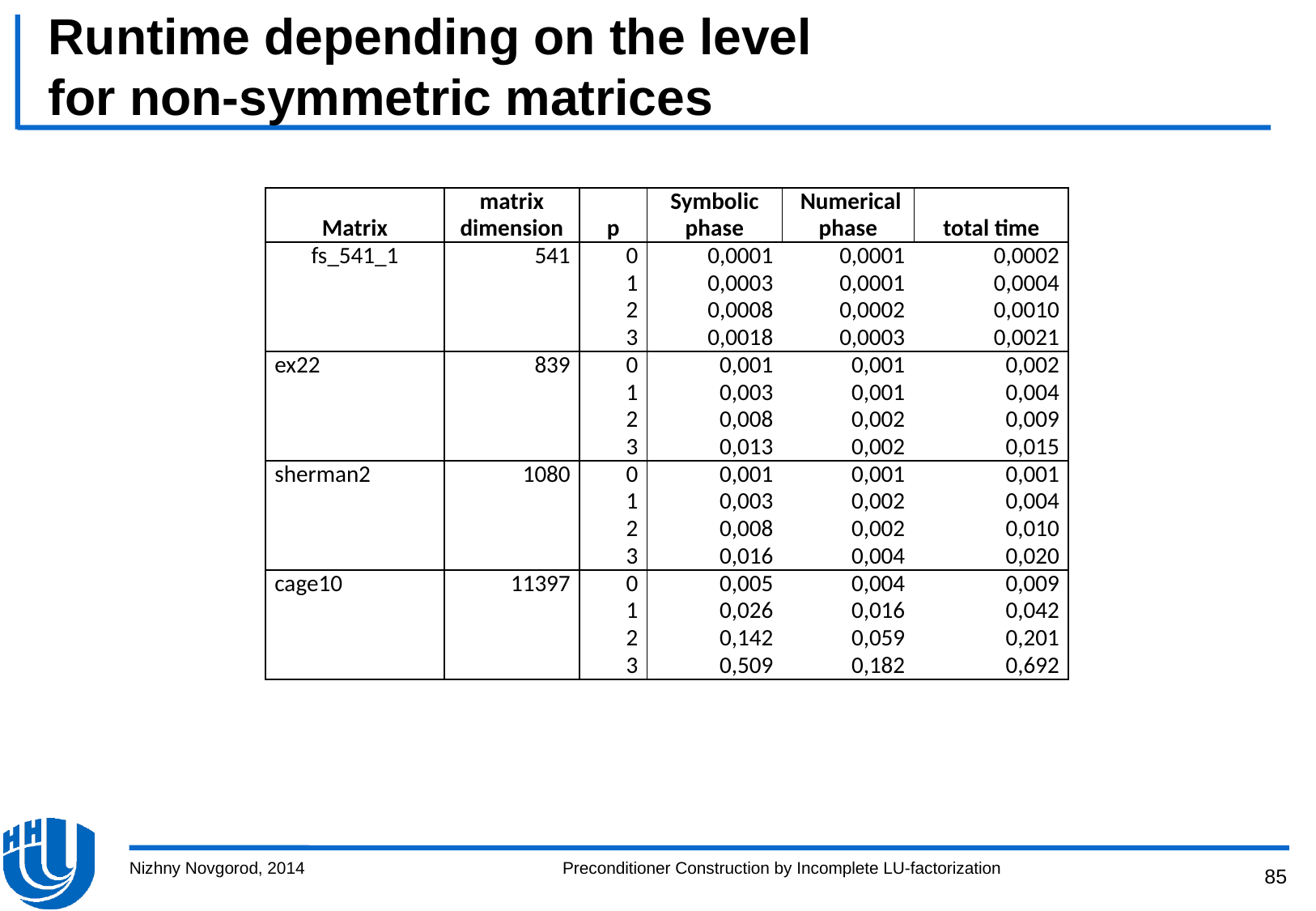

# Runtime depending on the level for non-symmetric matrices
| Matrix | matrix dimension | p | Symbolic phase | Numerical phase | total time |
| --- | --- | --- | --- | --- | --- |
| fs\_541\_1 | 541 | 0 | 0,0001 | 0,0001 | 0,0002 |
|  |  | 1 | 0,0003 | 0,0001 | 0,0004 |
|  |  | 2 | 0,0008 | 0,0002 | 0,0010 |
|  |  | 3 | 0,0018 | 0,0003 | 0,0021 |
| ex22 | 839 | 0 | 0,001 | 0,001 | 0,002 |
|  |  | 1 | 0,003 | 0,001 | 0,004 |
|  |  | 2 | 0,008 | 0,002 | 0,009 |
|  |  | 3 | 0,013 | 0,002 | 0,015 |
| sherman2 | 1080 | 0 | 0,001 | 0,001 | 0,001 |
|  |  | 1 | 0,003 | 0,002 | 0,004 |
|  |  | 2 | 0,008 | 0,002 | 0,010 |
|  |  | 3 | 0,016 | 0,004 | 0,020 |
| cage10 | 11397 | 0 | 0,005 | 0,004 | 0,009 |
|  |  | 1 | 0,026 | 0,016 | 0,042 |
|  |  | 2 | 0,142 | 0,059 | 0,201 |
|  |  | 3 | 0,509 | 0,182 | 0,692 |
Nizhny Novgorod, 2014
Preconditioner Construction by Incomplete LU-factorization